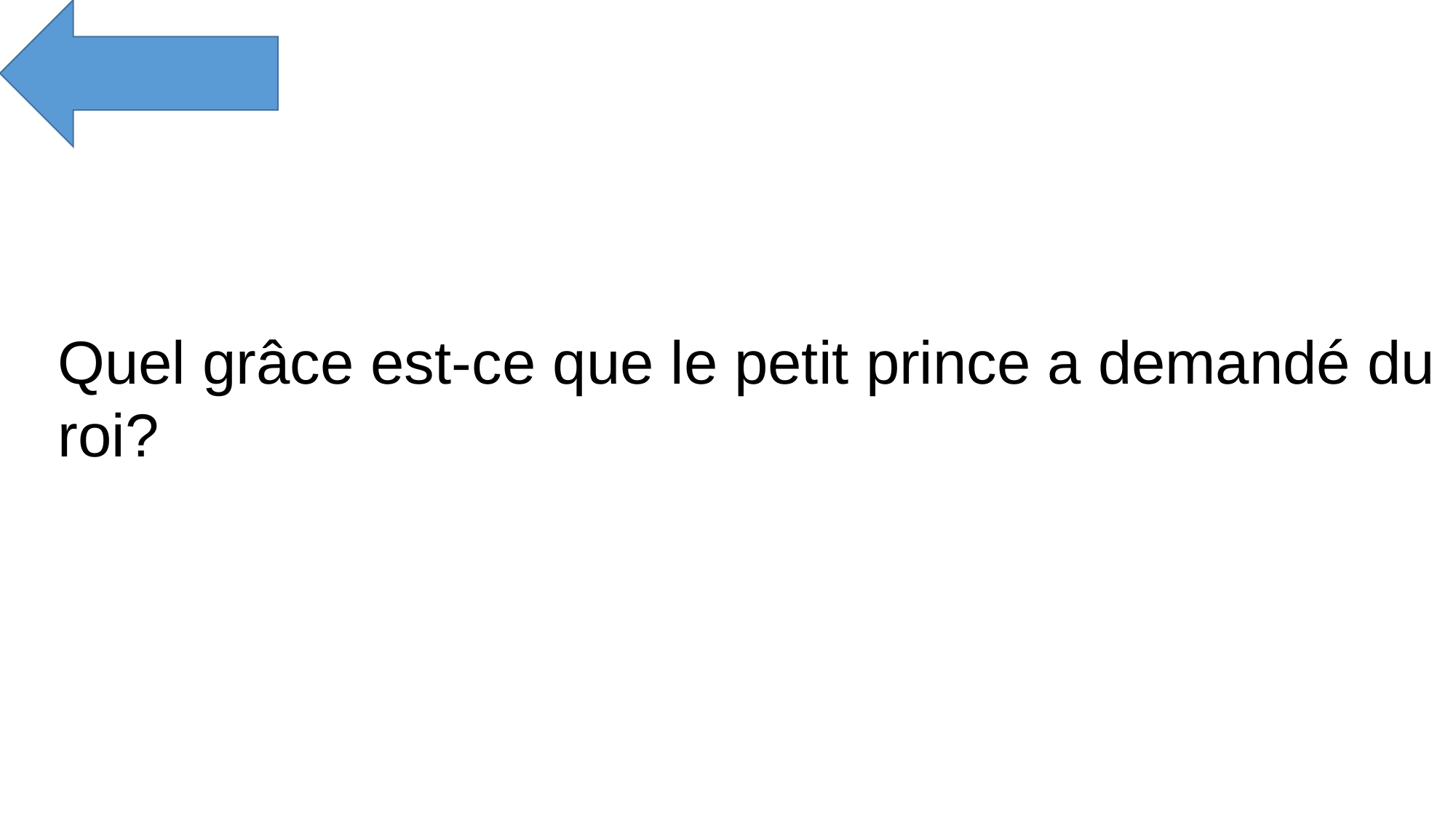

Quel grâce est-ce que le petit prince a demandé du roi?